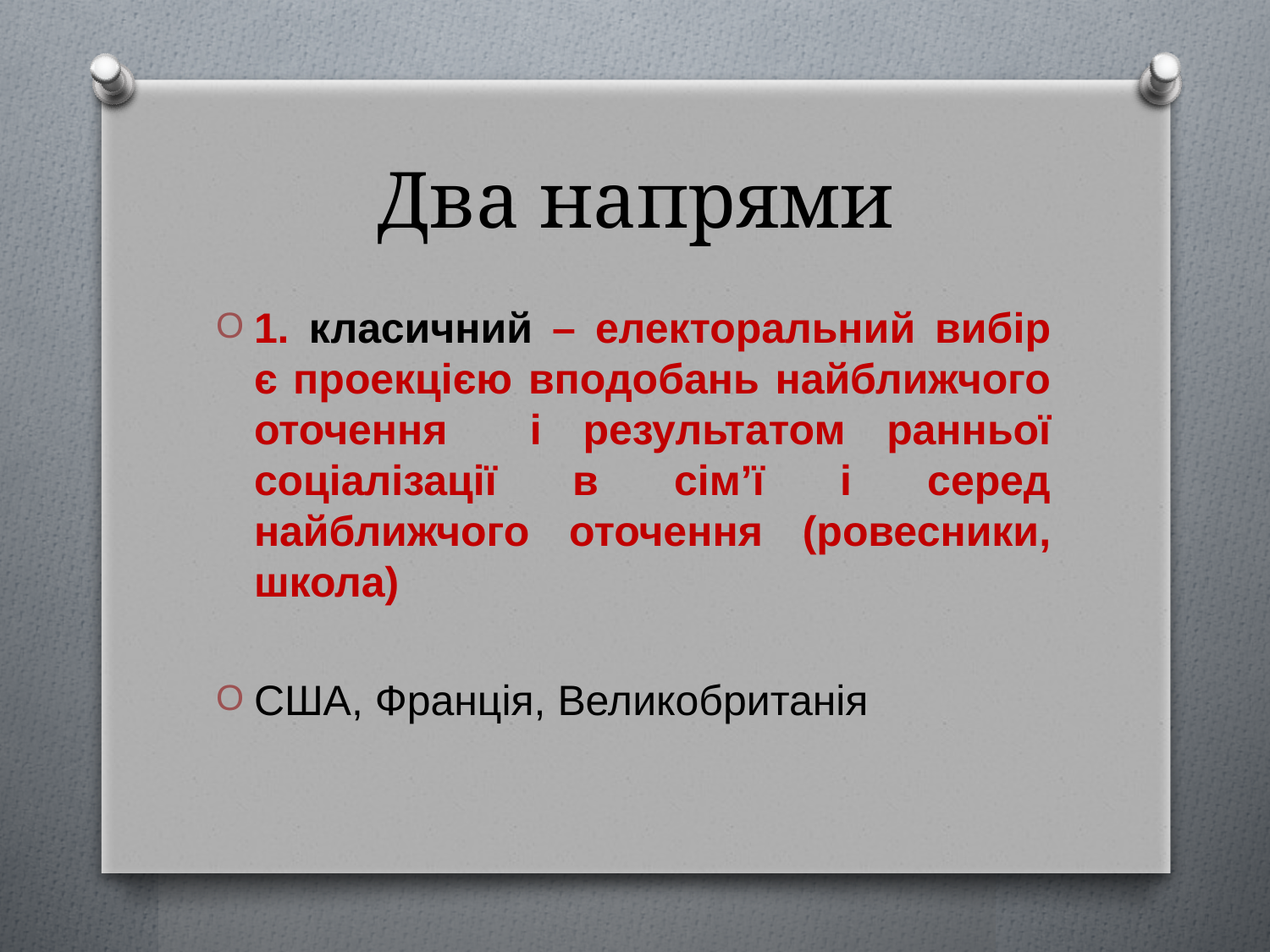

# Два напрями
1. класичний – електоральний вибір є проекцією вподобань найближчого оточення  і результатом ранньої соціалізації в сім’ї і серед найближчого оточення (ровесники, школа)

США, Франція, Великобританія